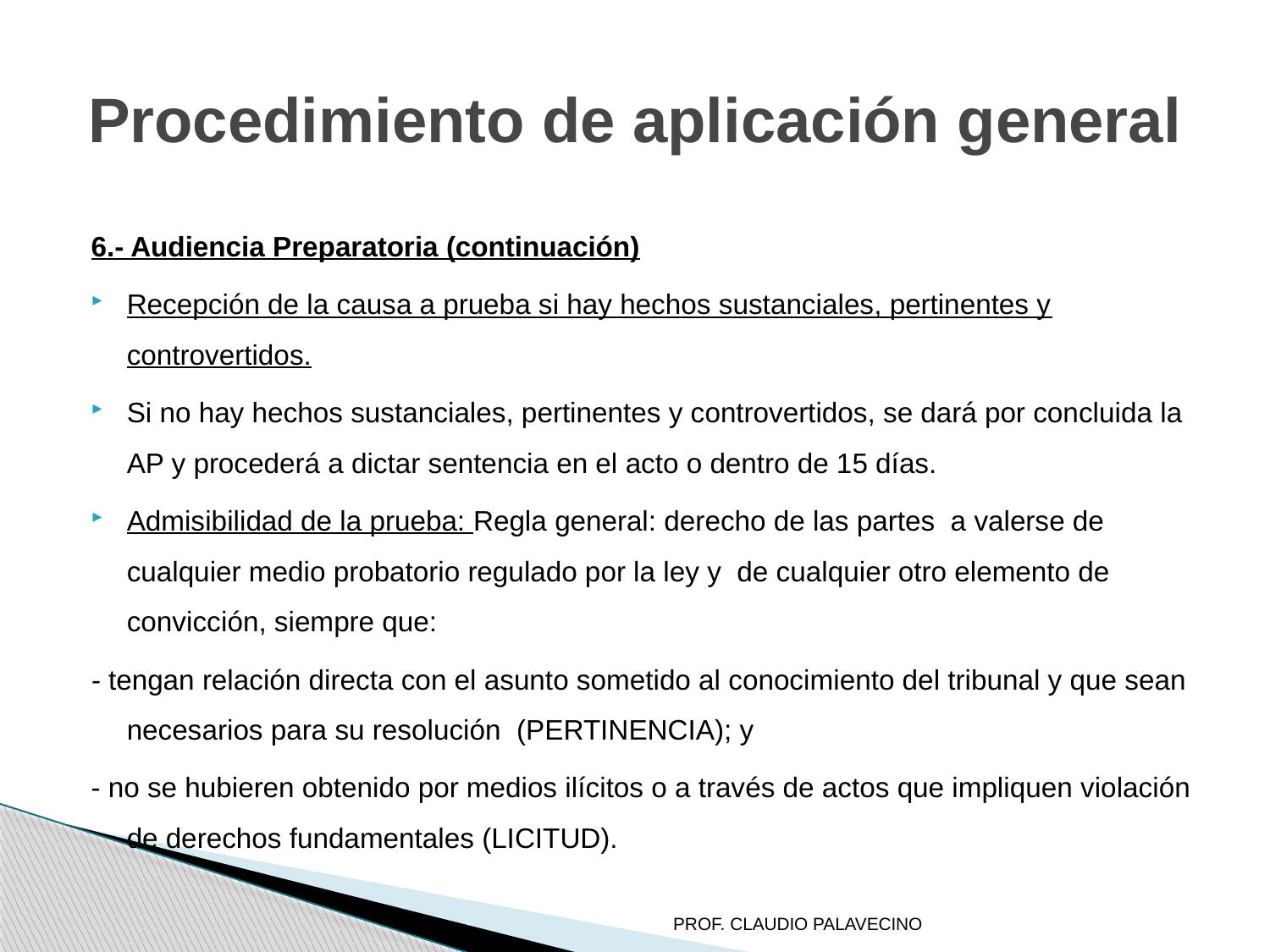

# Procedimiento de aplicación general
6.- Audiencia Preparatoria (continuación)
Recepción de la causa a prueba si hay hechos sustanciales, pertinentes y controvertidos.
Si no hay hechos sustanciales, pertinentes y controvertidos, se dará por concluida la AP y procederá a dictar sentencia en el acto o dentro de 15 días.
Admisibilidad de la prueba: Regla general: derecho de las partes  a valerse de cualquier medio probatorio regulado por la ley y  de cualquier otro elemento de convicción, siempre que:
- tengan relación directa con el asunto sometido al conocimiento del tribunal y que sean necesarios para su resolución  (PERTINENCIA); y
- no se hubieren obtenido por medios ilícitos o a través de actos que impliquen violación de derechos fundamentales (LICITUD).

PROF. CLAUDIO PALAVECINO